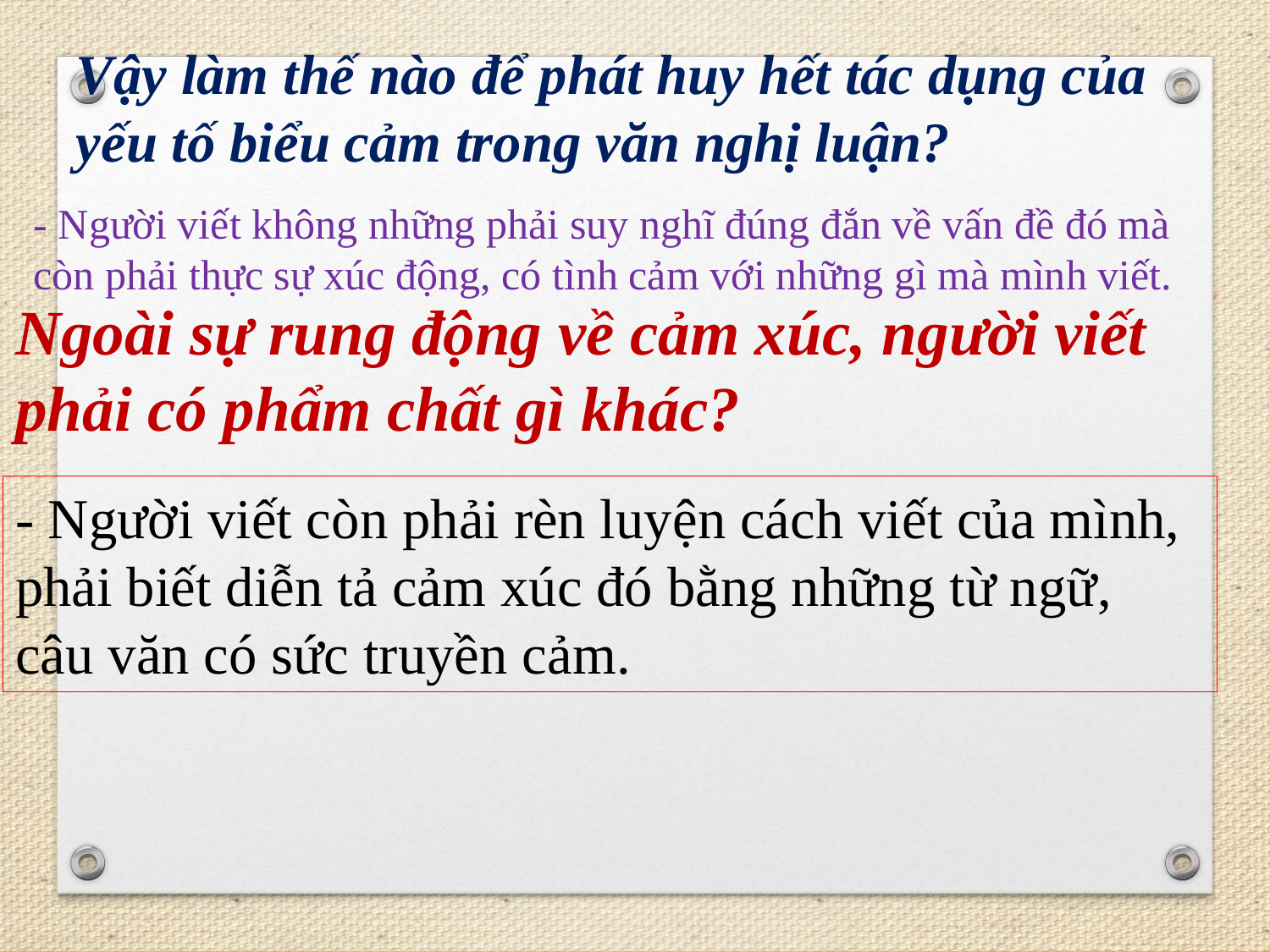

Vậy làm thế nào để phát huy hết tác dụng của yếu tố biểu cảm trong văn nghị luận?
- Người viết không những phải suy nghĩ đúng đắn về vấn đề đó mà còn phải thực sự xúc động, có tình cảm với những gì mà mình viết.
Ngoài sự rung động về cảm xúc, người viết phải có phẩm chất gì khác?
- Người viết còn phải rèn luyện cách viết của mình, phải biết diễn tả cảm xúc đó bằng những từ ngữ, câu văn có sức truyền cảm.